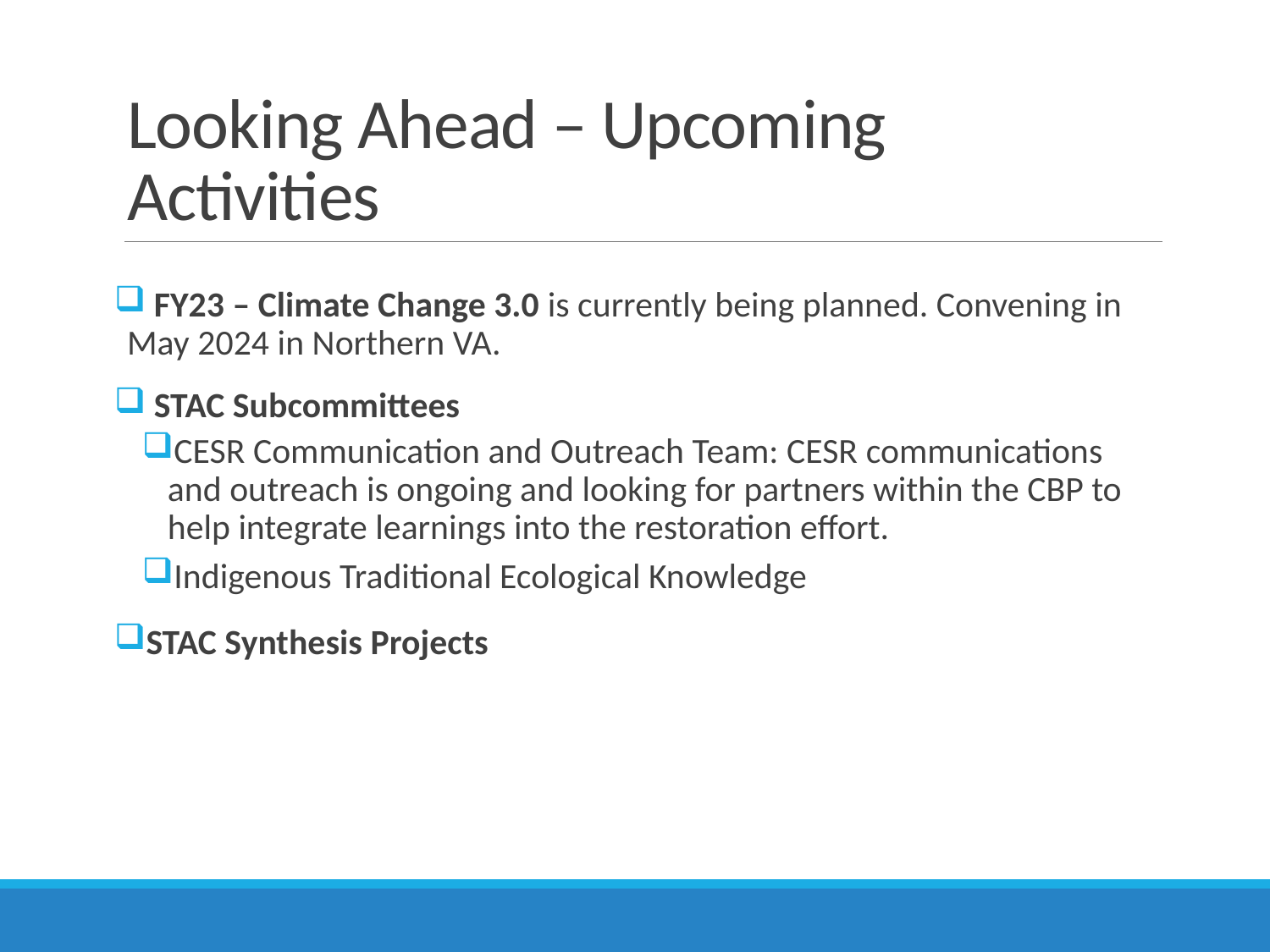

# Looking Ahead – Upcoming Activities
 FY23 – Climate Change 3.0 is currently being planned. Convening in May 2024 in Northern VA.
 STAC Subcommittees
CESR Communication and Outreach Team: CESR communications and outreach is ongoing and looking for partners within the CBP to help integrate learnings into the restoration effort.
Indigenous Traditional Ecological Knowledge
STAC Synthesis Projects